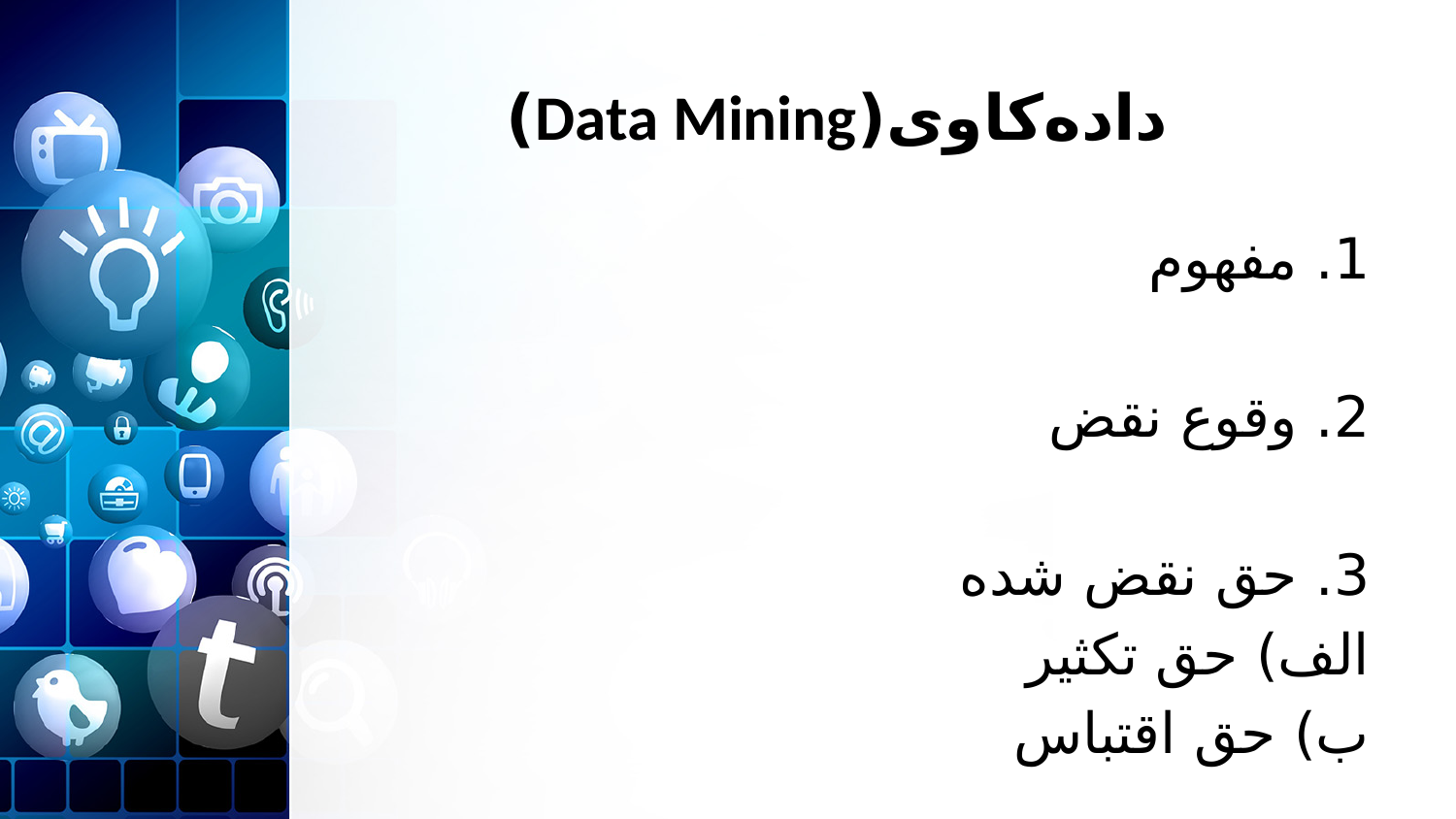

# داده‌کاوی(Data Mining)
1. مفهوم

2. وقوع نقض

3. حق نقض شده
	الف) حق تکثیر
	ب) حق اقتباس